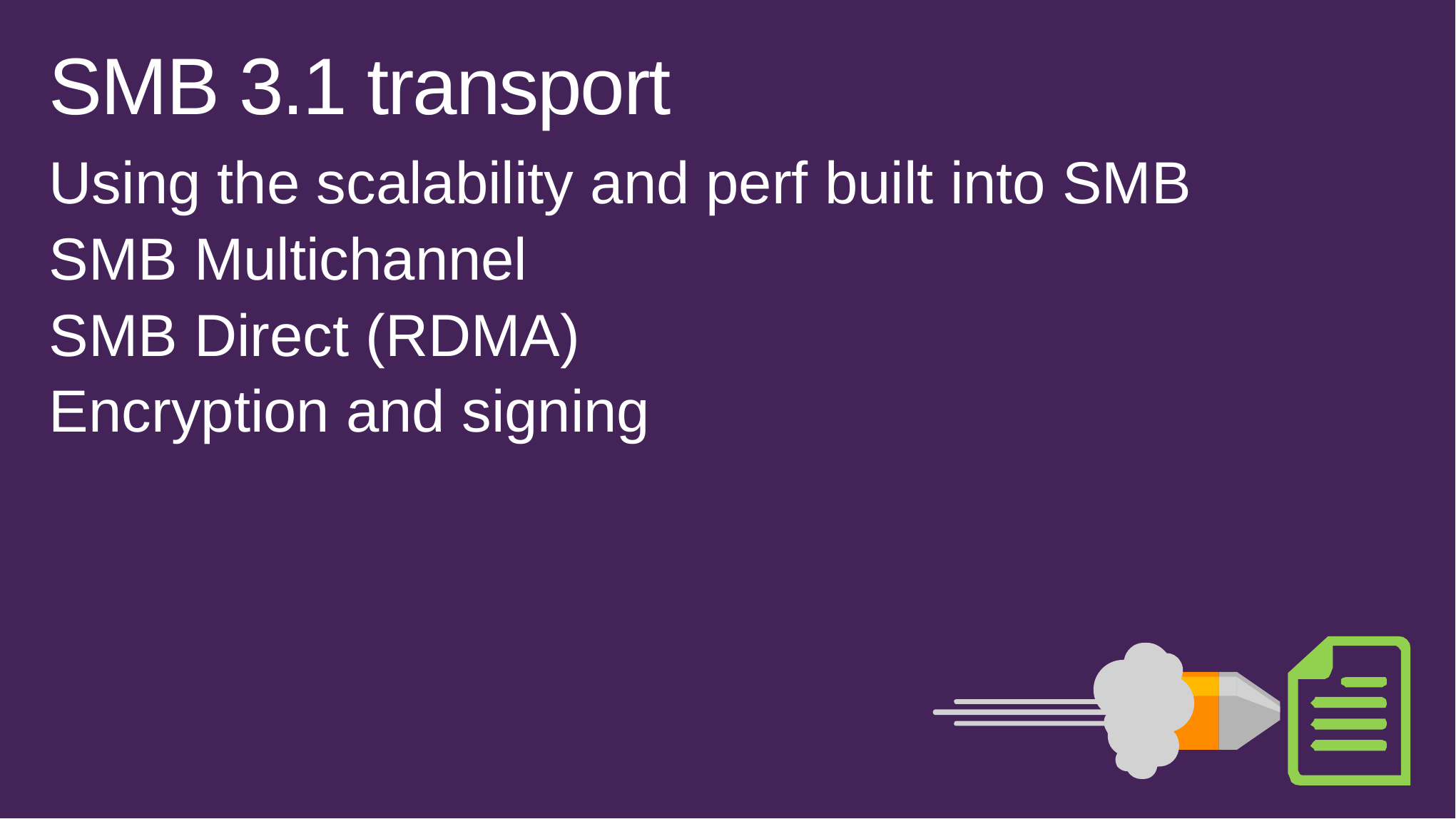

# SMB 3.1 transport
Using the scalability and perf built into SMB
SMB Multichannel
SMB Direct (RDMA)
Encryption and signing